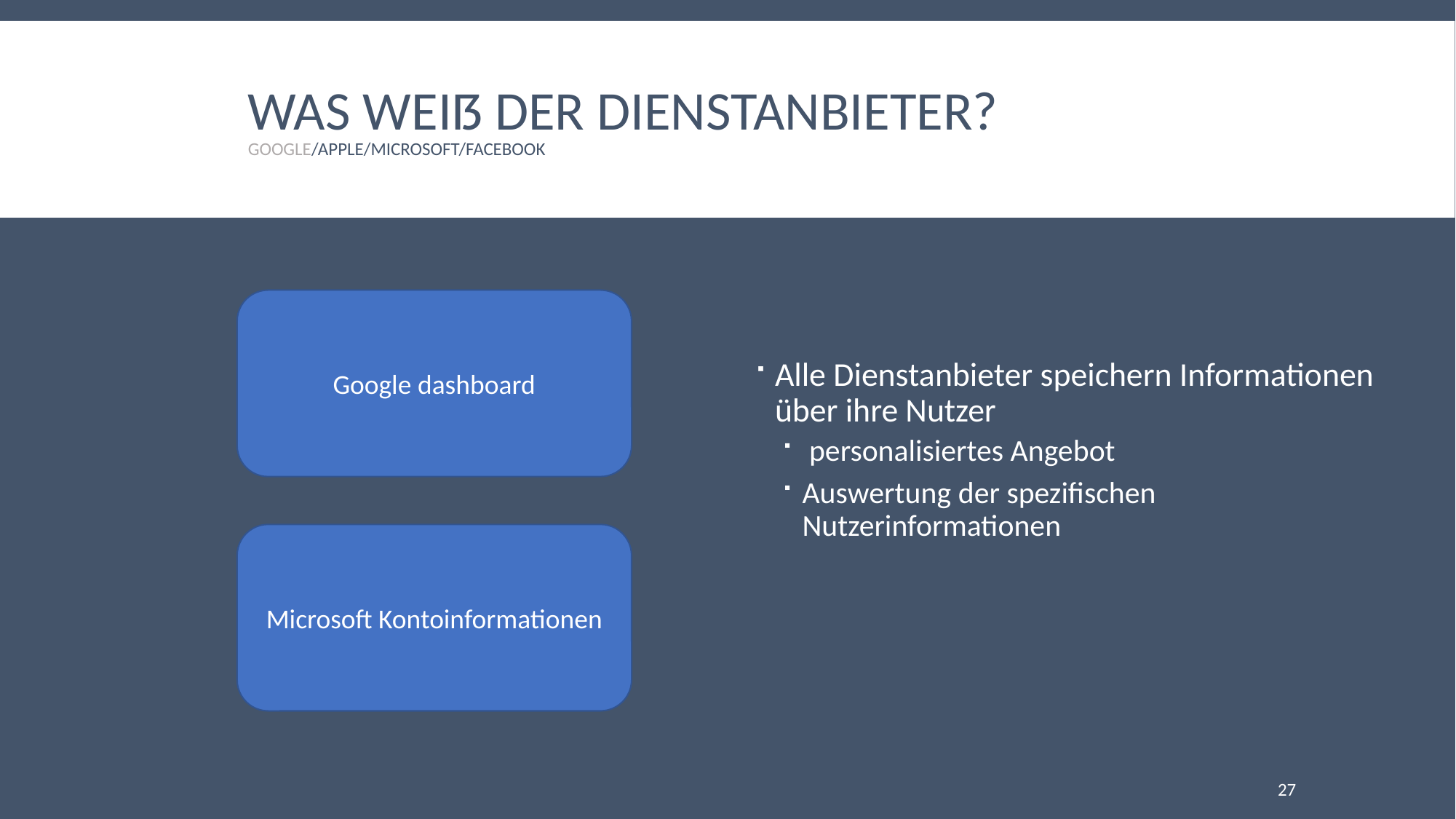

# Was weiß der Dienstanbieter? Google/Apple/Microsoft/Facebook
Google dashboard
Alle Dienstanbieter speichern Informationen über ihre Nutzer
 personalisiertes Angebot
Auswertung der spezifischen Nutzerinformationen
Microsoft Kontoinformationen
27